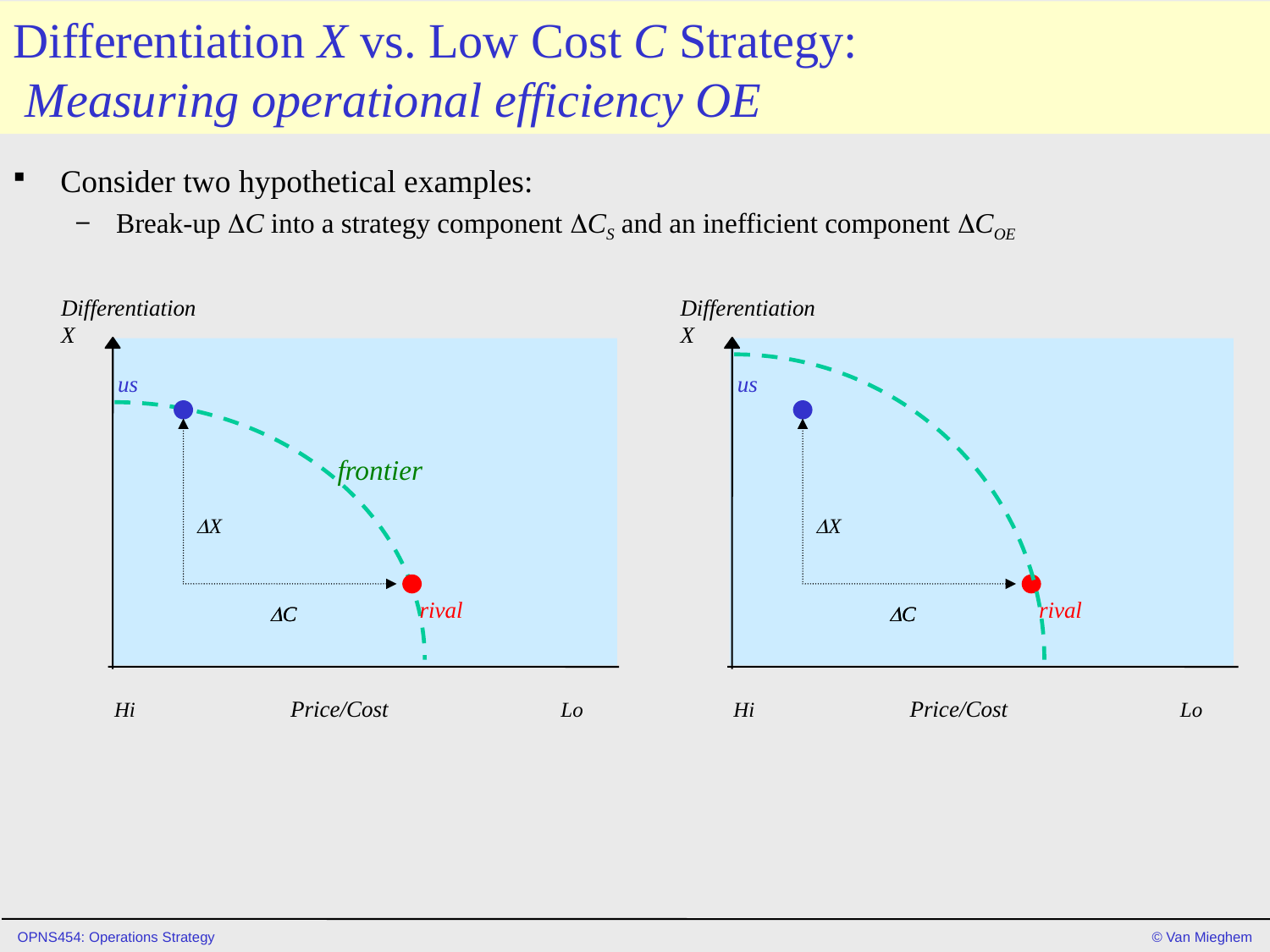

# Differentiation X vs. Low Cost C Strategy: Measuring operational efficiency OE
Consider two hypothetical examples:
Break-up ΔC into a strategy component ΔCS and an inefficient component ΔCOE
Differentiation
X

us

ΔX

rival
ΔC
ΔC

Price/Cost
Hi
Lo

Differentiation
X

us

ΔX

rival
ΔC
ΔC

Price/Cost
Hi
Lo

frontier